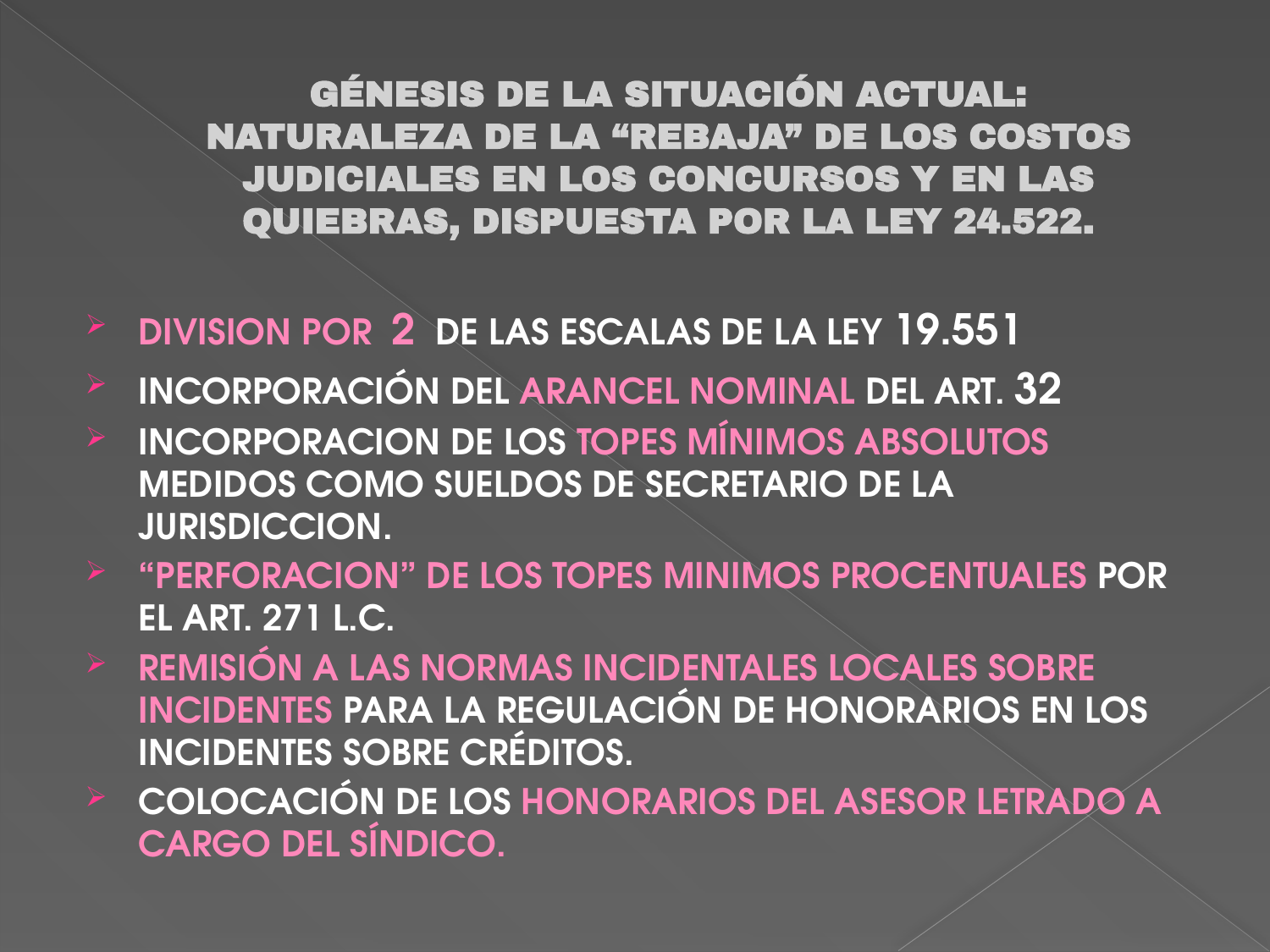

# GÉNESIS DE LA SITUACIÓN ACTUAL: NATURALEZA DE LA “REBAJA” DE LOS COSTOS JUDICIALES EN LOS CONCURSOS Y EN LAS QUIEBRAS, DISPUESTA POR LA LEY 24.522.
DIVISION POR  2  DE LAS ESCALAS DE LA LEY 19.551
INCORPORACIÓN DEL ARANCEL NOMINAL DEL ART. 32
INCORPORACION DE LOS TOPES MÍNIMOS ABSOLUTOS MEDIDOS COMO SUELDOS DE SECRETARIO DE LA JURISDICCION.
“PERFORACION” DE LOS TOPES MINIMOS PROCENTUALES POR EL ART. 271 L.C.
REMISIÓN A LAS NORMAS INCIDENTALES LOCALES SOBRE INCIDENTES PARA LA REGULACIÓN DE HONORARIOS EN LOS INCIDENTES SOBRE CRÉDITOS.
COLOCACIÓN DE LOS HONORARIOS DEL ASESOR LETRADO A CARGO DEL SÍNDICO.